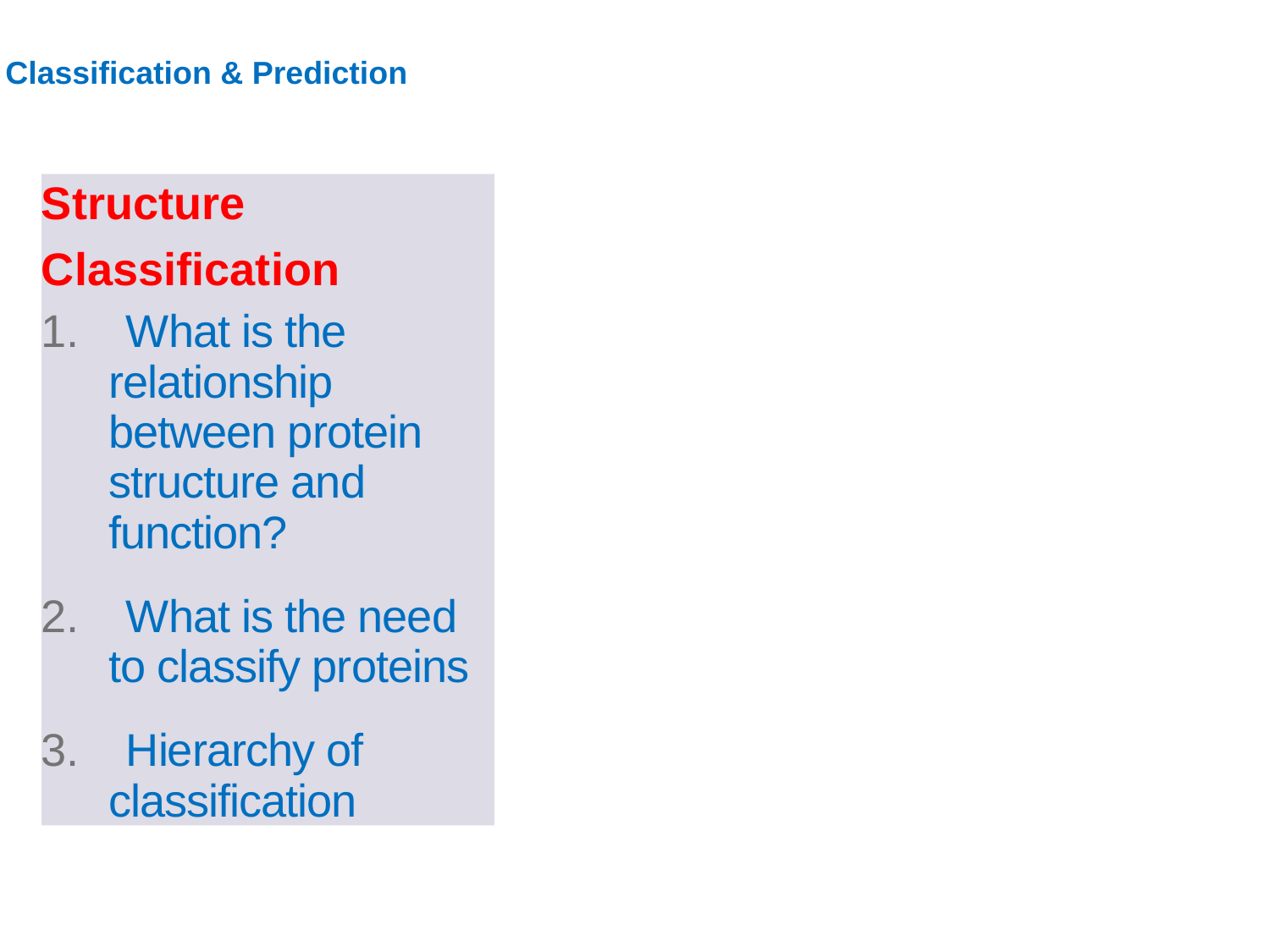

Classification & Prediction
Structure
Classification
1.    What is the relationship between protein structure and function?
2.    What is the need to classify proteins
3.    Hierarchy of classification